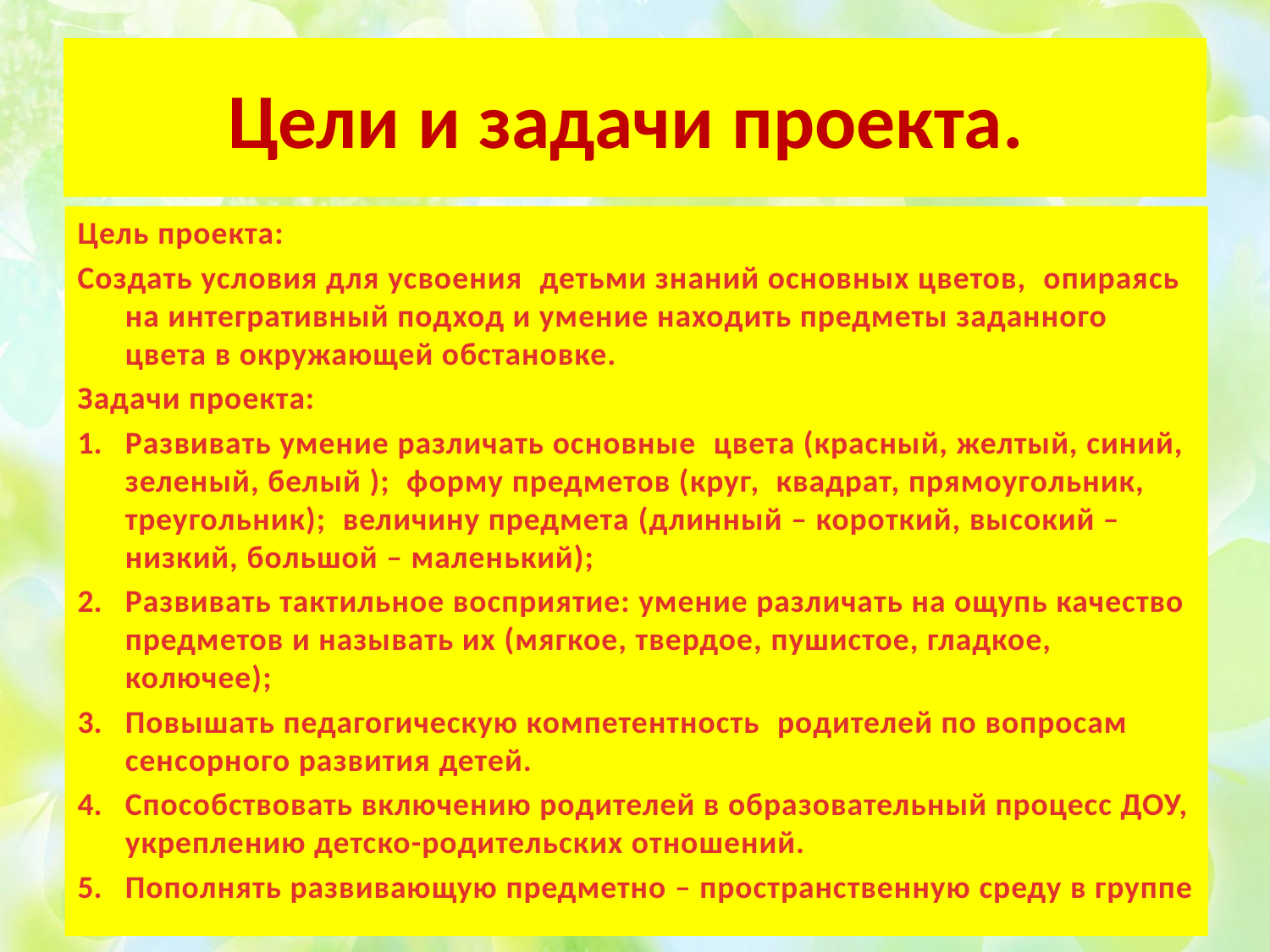

# Цели и задачи проекта.
Цель проекта:
Создать условия для усвоения  детьми знаний основных цветов,  опираясь на интегративный подход и умение находить предметы заданного цвета в окружающей обстановке.
Задачи проекта:
Развивать умение различать основные  цвета (красный, желтый, синий, зеленый, белый );  форму предметов (круг,  квадрат, прямоугольник, треугольник);  величину предмета (длинный – короткий, высокий – низкий, большой – маленький);
Развивать тактильное восприятие: умение различать на ощупь качество предметов и называть их (мягкое, твердое, пушистое, гладкое, колючее);
Повышать педагогическую компетентность  родителей по вопросам сенсорного развития детей.
Способствовать включению родителей в образовательный процесс ДОУ, укреплению детско-родительских отношений.
Пополнять развивающую предметно – пространственную среду в группе